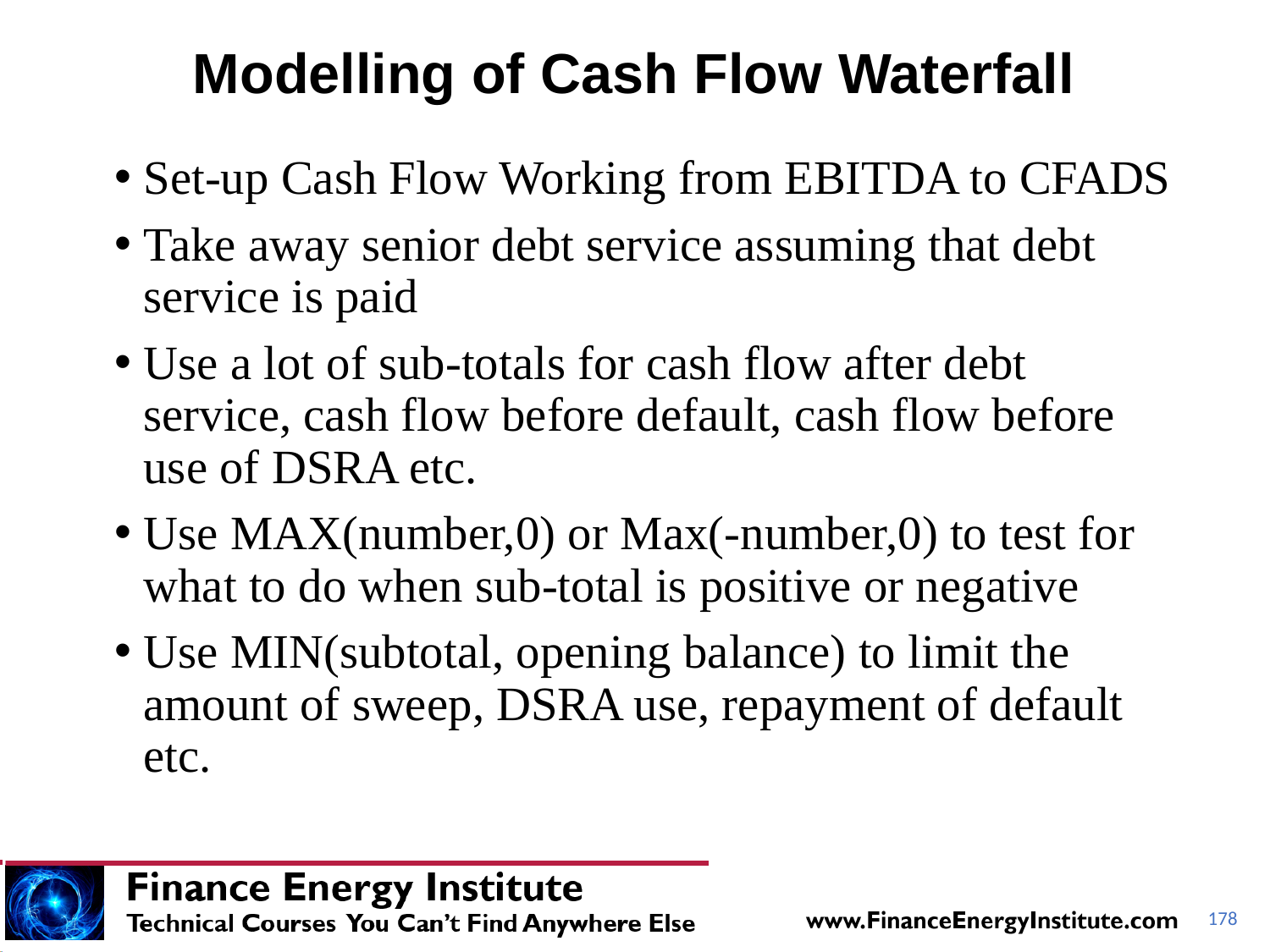

# Modelling of Cash Flow Waterfall
Set-up Cash Flow Working from EBITDA to CFADS
Take away senior debt service assuming that debt service is paid
Use a lot of sub-totals for cash flow after debt service, cash flow before default, cash flow before use of DSRA etc.
Use MAX(number,0) or Max(-number,0) to test for what to do when sub-total is positive or negative
Use MIN(subtotal, opening balance) to limit the amount of sweep, DSRA use, repayment of default etc.
178